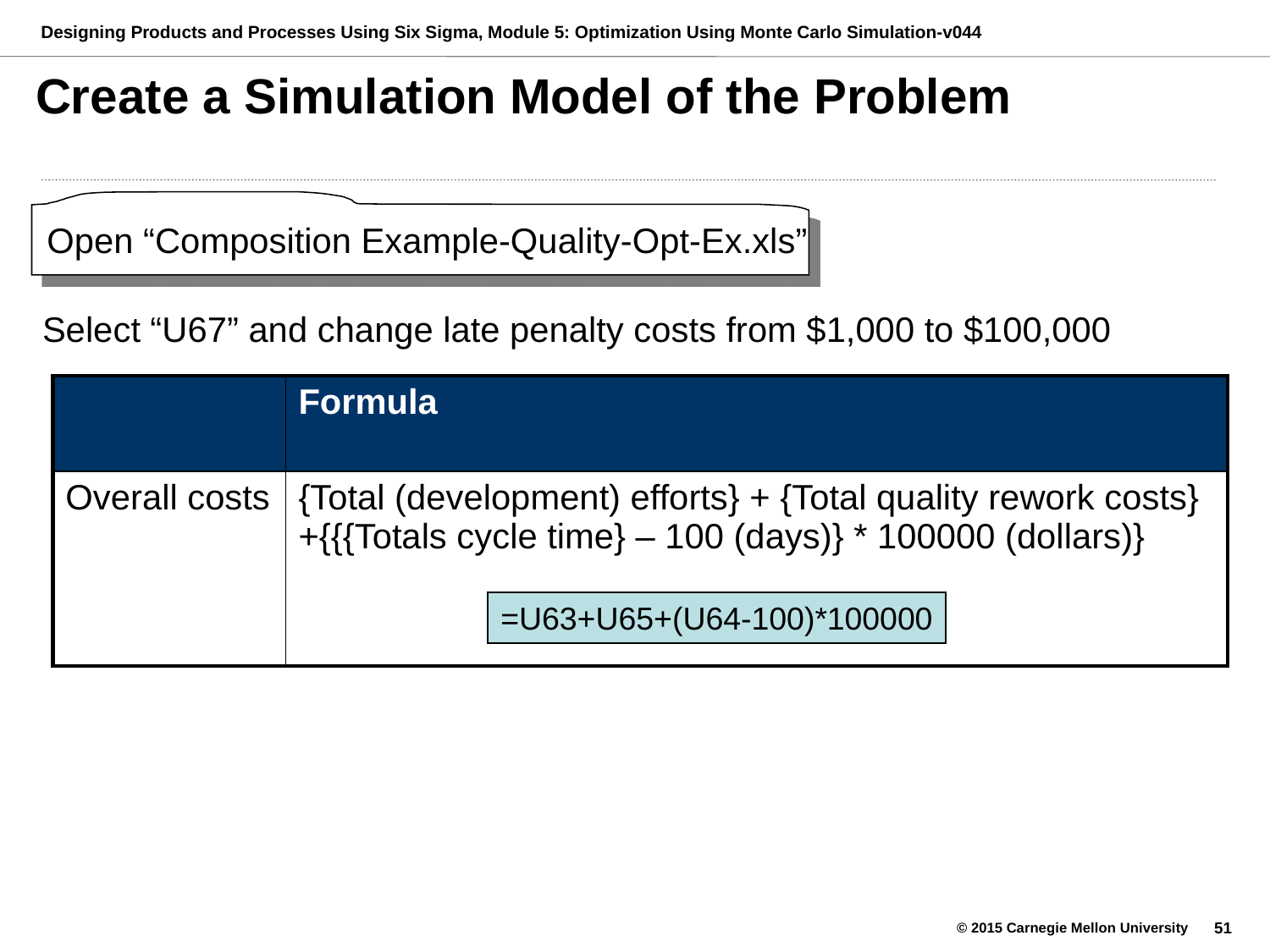

# Create a Simulation Model of the Problem

Open “Composition Example-Quality-Opt-Ex.xls”
Select “U67” and change late penalty costs from $1,000 to $100,000
|  | Formula |
| --- | --- |
| Overall costs | {Total (development) efforts} + {Total quality rework costs} +{{{Totals cycle time} – 100 (days)} \* 100000 (dollars)} |
=U63+U65+(U64-100)*100000